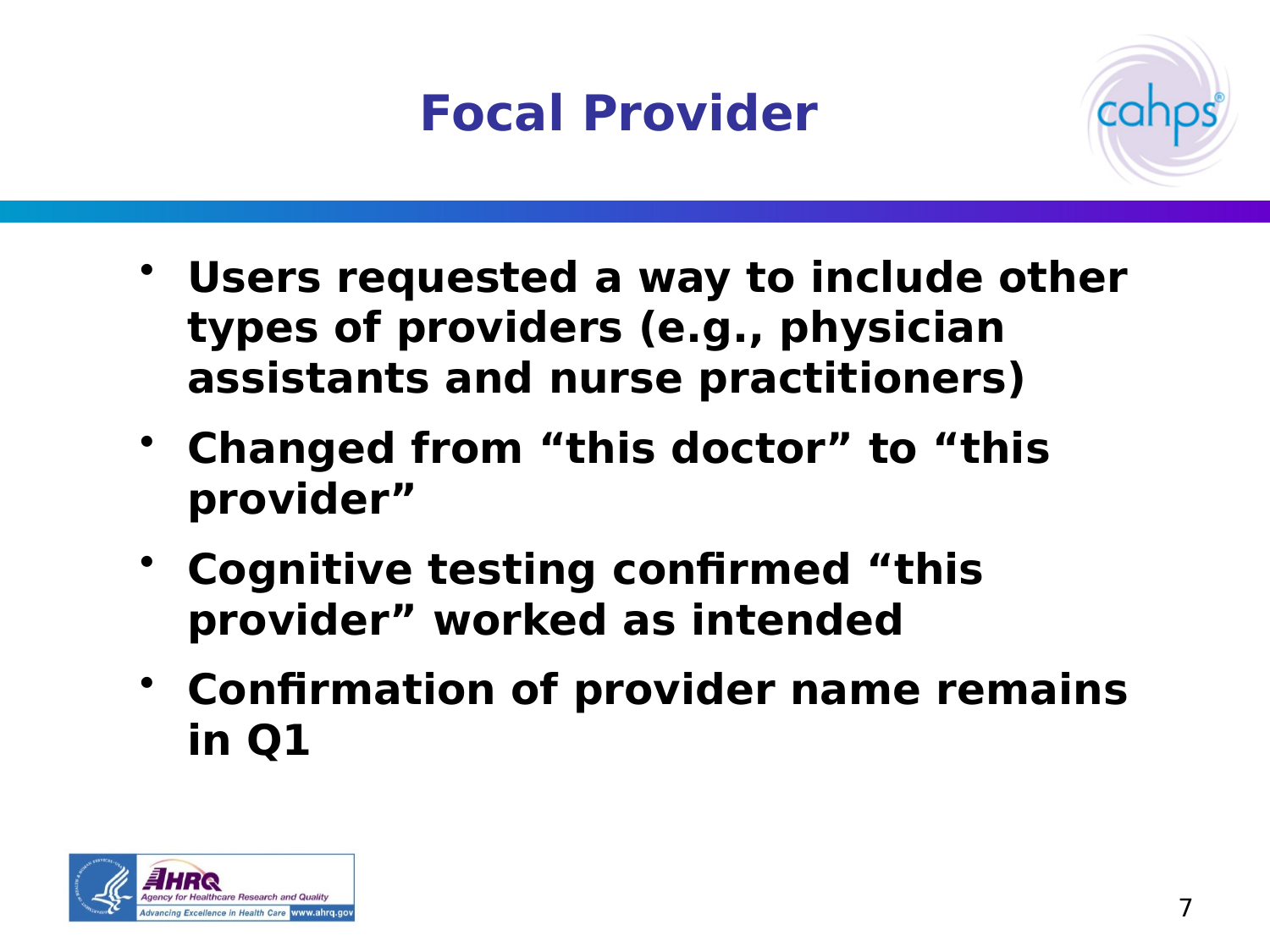

# Focal Provider

Users requested a way to include other types of providers (e.g., physician assistants and nurse practitioners)
Changed from “this doctor” to “this provider”
Cognitive testing confirmed “this provider” worked as intended
Confirmation of provider name remains in Q1

7